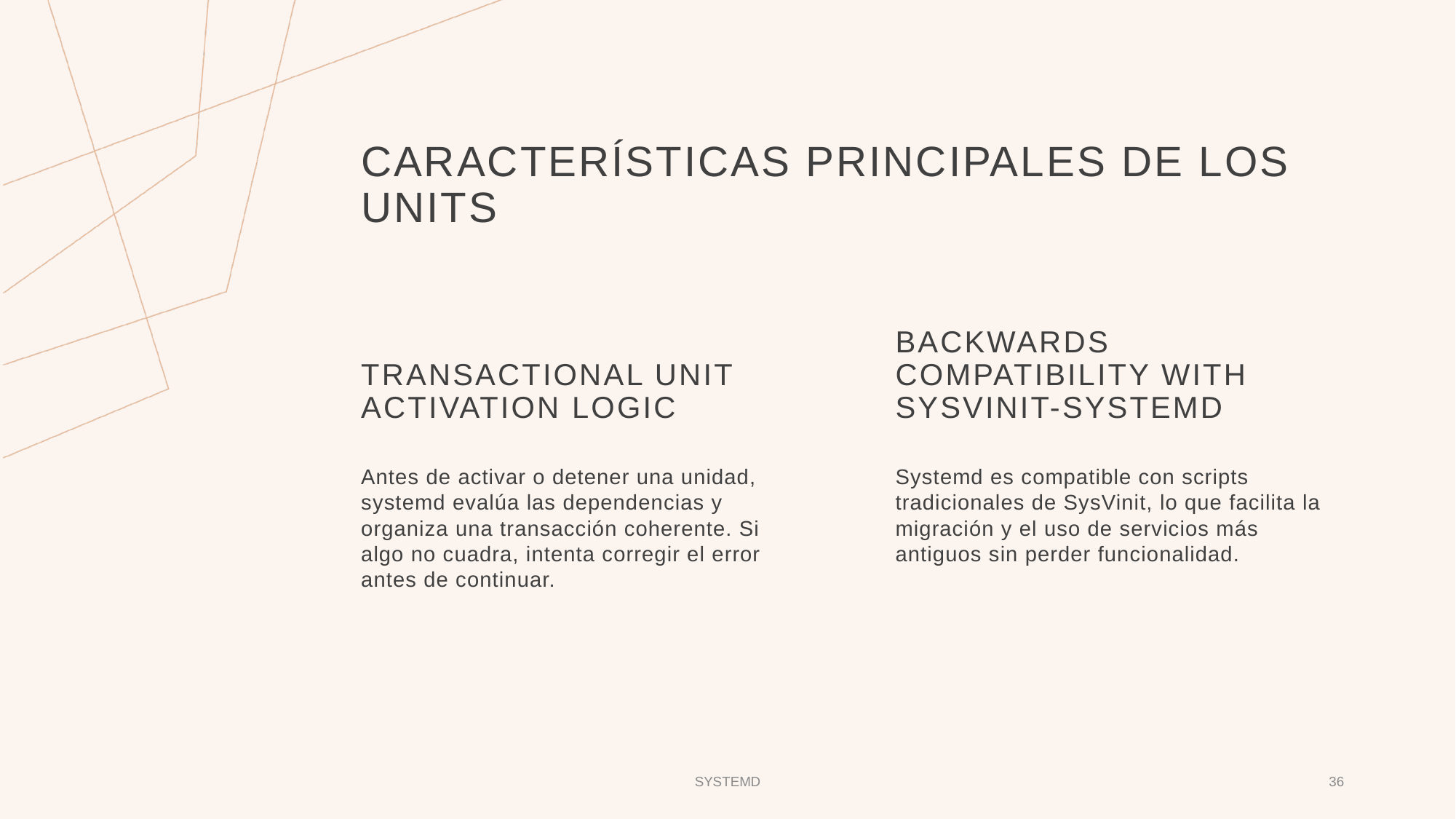

# Características principales de los units
TRANSACTIONAL UNIT ACTIVATION LOGIC
BACKWARDS COMPATIBILITY WITH SYSVINIT-SYSTEMD
Antes de activar o detener una unidad, systemd evalúa las dependencias y organiza una transacción coherente. Si algo no cuadra, intenta corregir el error antes de continuar.
Systemd es compatible con scripts tradicionales de SysVinit, lo que facilita la migración y el uso de servicios más antiguos sin perder funcionalidad.
SYSTEMD
36